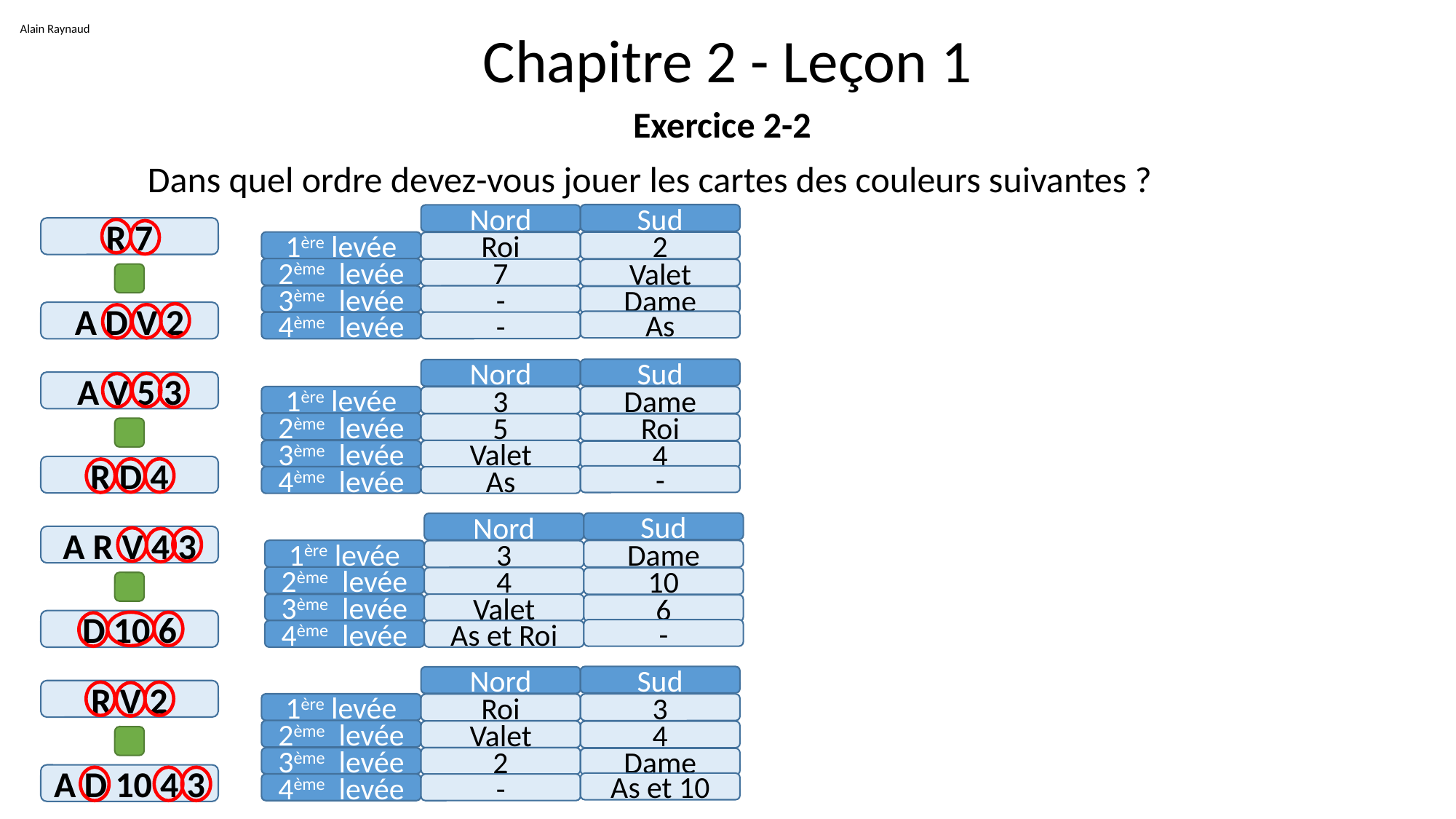

Alain Raynaud
# Chapitre 2 - Leçon 1
Exercice 2-2
	Dans quel ordre devez-vous jouer les cartes des couleurs suivantes ?
Sud
Nord
1ère levée
2
Roi
2ème  levée
7
Valet
-
3ème  levée
Dame
As
-
4ème  levée
R 7

A D V 2

Sud
Nord
1ère levée
Dame
3
2ème  levée
5
Roi
Valet
3ème  levée
4
-
As
4ème  levée
A V 5 3

R D 4

Sud
Nord
1ère levée
Dame
3
2ème  levée
4
10
Valet
3ème  levée
6
-
As et Roi
4ème  levée
A R V 4 3

D 10 6

Sud
Nord
1ère levée
3
Roi
2ème  levée
Valet
4
2
3ème  levée
Dame
As et 10
-
4ème  levée
R V 2

A D 10 4 3